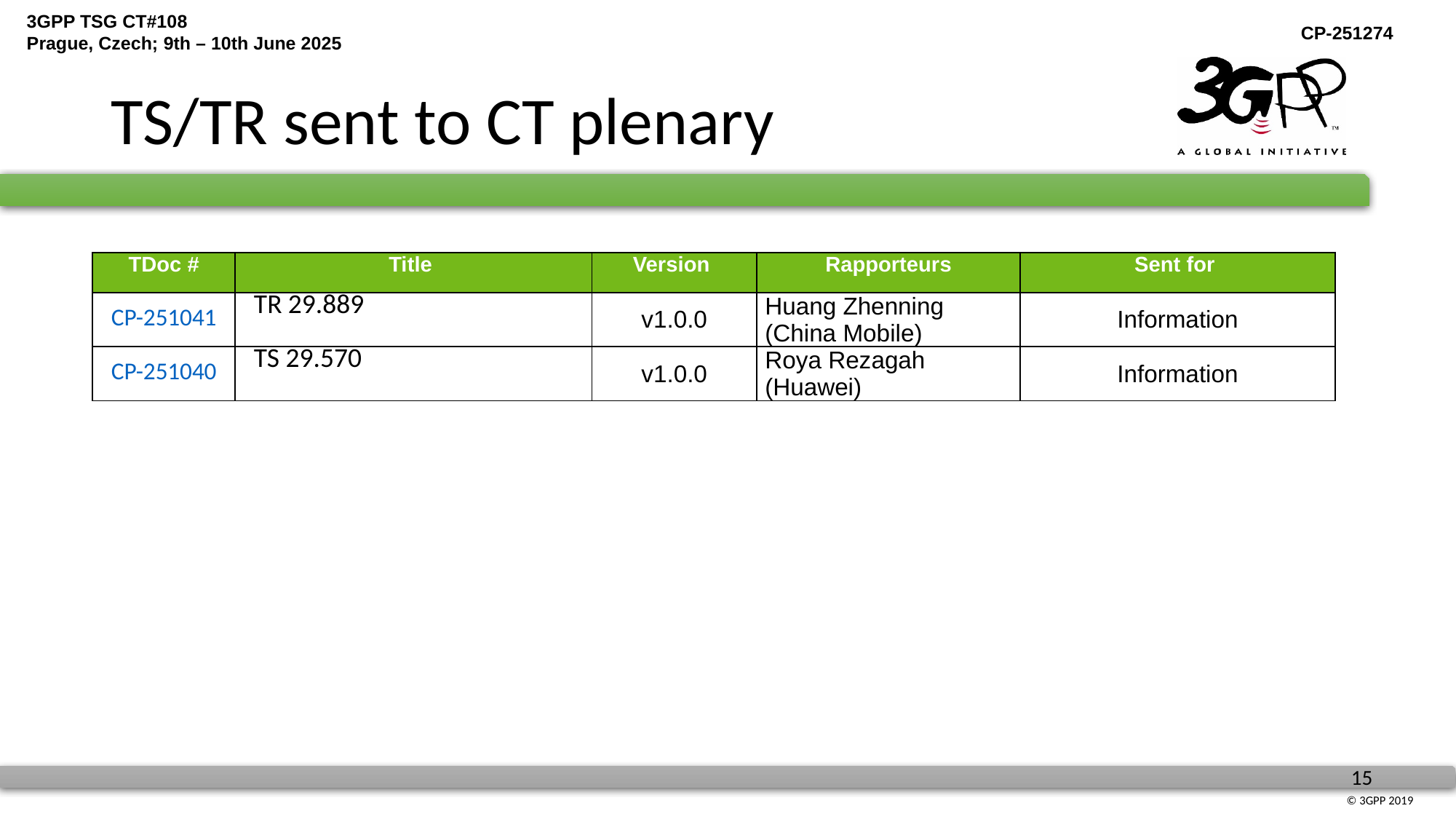

# TS/TR sent to CT plenary
| TDoc # | Title | Version | Rapporteurs | Sent for |
| --- | --- | --- | --- | --- |
| CP-251041 | TR 29.889 | v1.0.0 | Huang Zhenning (China Mobile) | Information |
| CP-251040 | TS 29.570 | v1.0.0 | Roya Rezagah (Huawei) | Information |